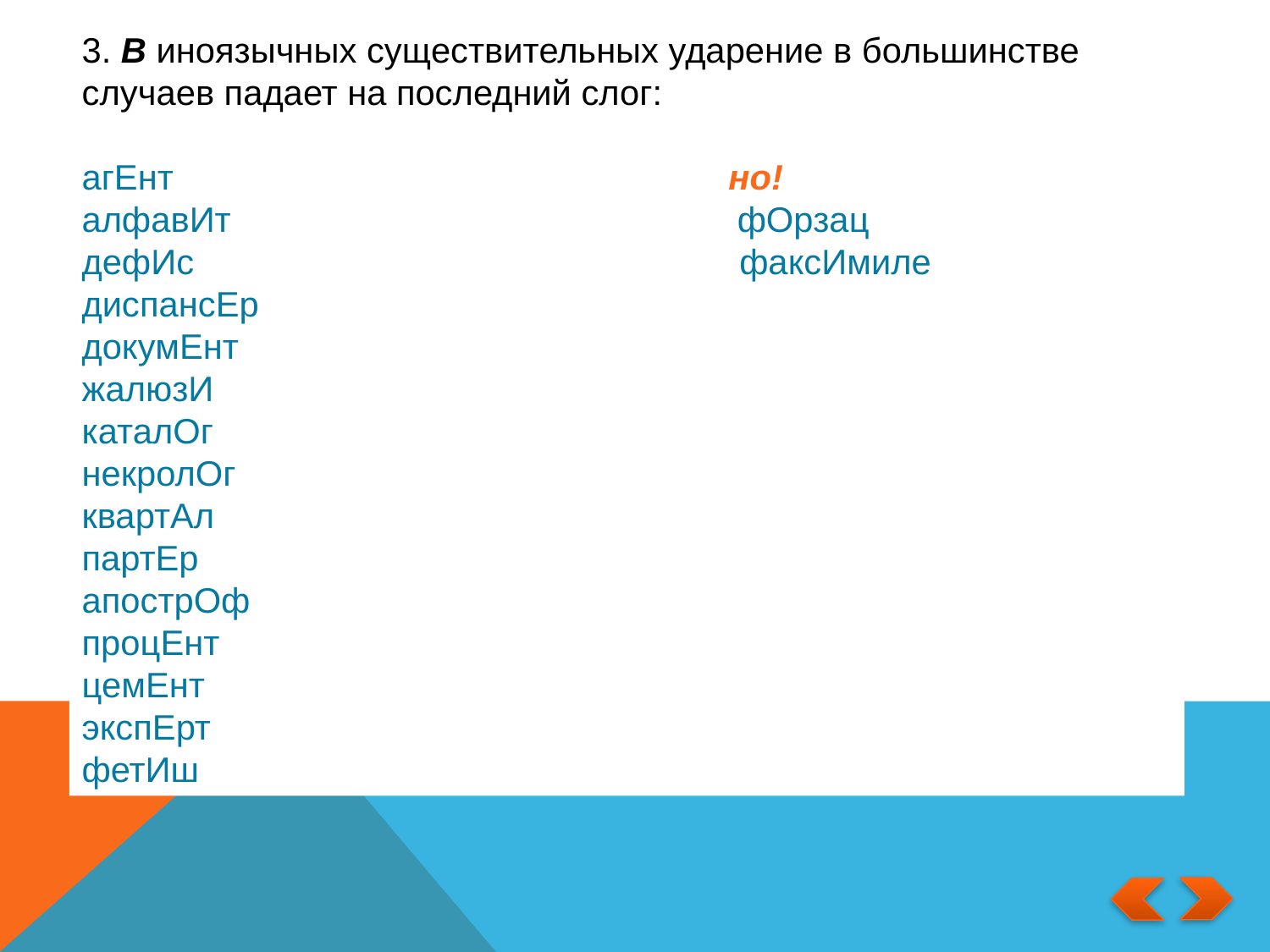

3. В иноязычных существительных ударение в большинстве случаев падает на последний слог:
агЕнт                                                         но!
алфавИт                                                    фОрзац
дефИс                                                        факсИмиле
диспансЕр
докумЕнт
жалюзИ
каталОг
некролОг
квартАл
партЕр
апострОф
процЕнт
цемЕнт
экспЕрт
фетИш